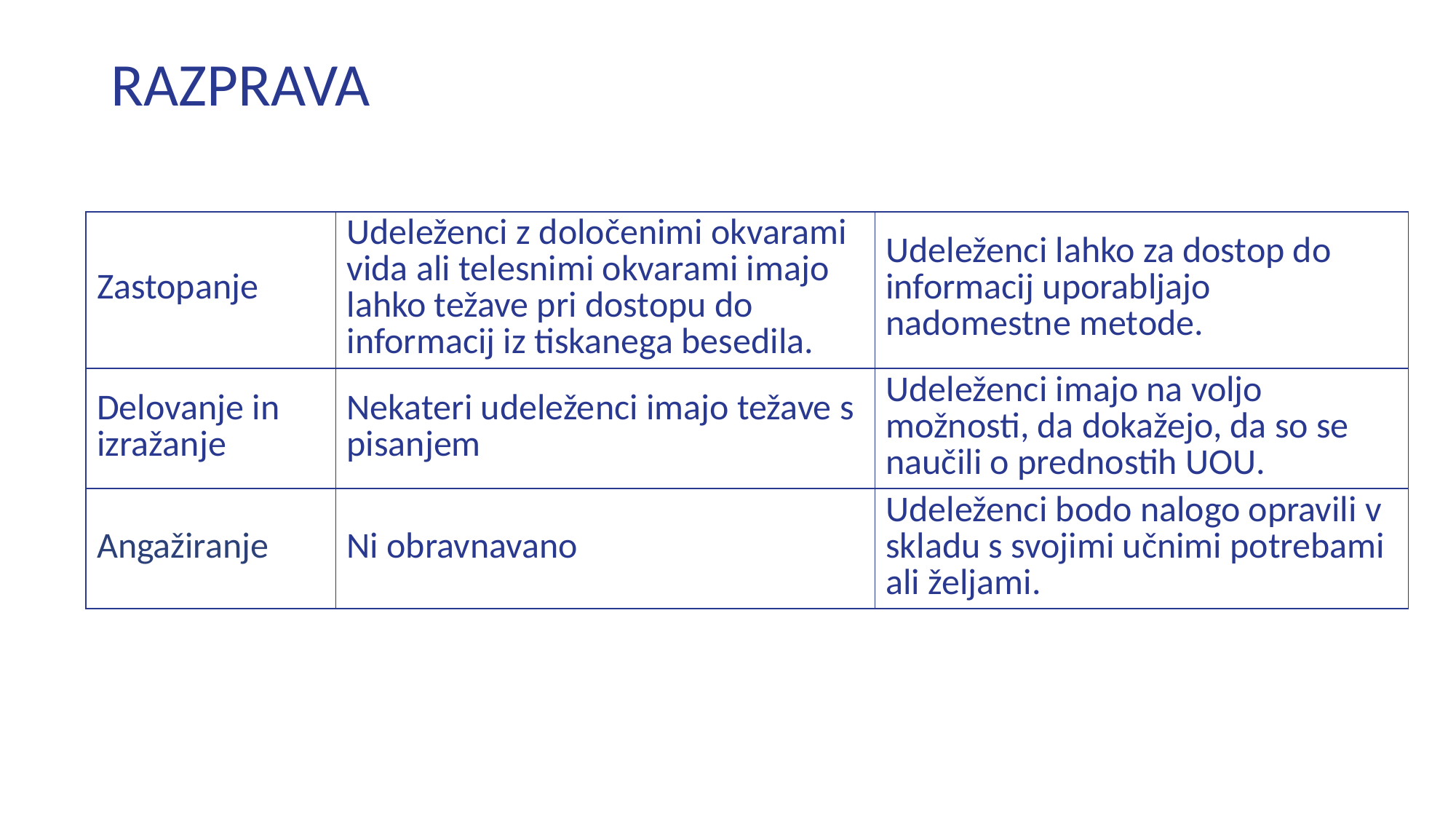

# RAZPRAVA
|  | Tradicionalni cilj | Cilj UDL |
| --- | --- | --- |
| Zastopanje | Udeleženci z določenimi okvarami vida ali telesnimi okvarami imajo lahko težave pri dostopu do informacij iz tiskanega besedila. | Udeleženci lahko za dostop do informacij uporabljajo nadomestne metode. |
| Delovanje in izražanje | Nekateri udeleženci imajo težave s pisanjem | Udeleženci imajo na voljo možnosti, da dokažejo, da so se naučili o prednostih UOU. |
| Angažiranje | Ni obravnavano | Udeleženci bodo nalogo opravili v skladu s svojimi učnimi potrebami ali željami. |